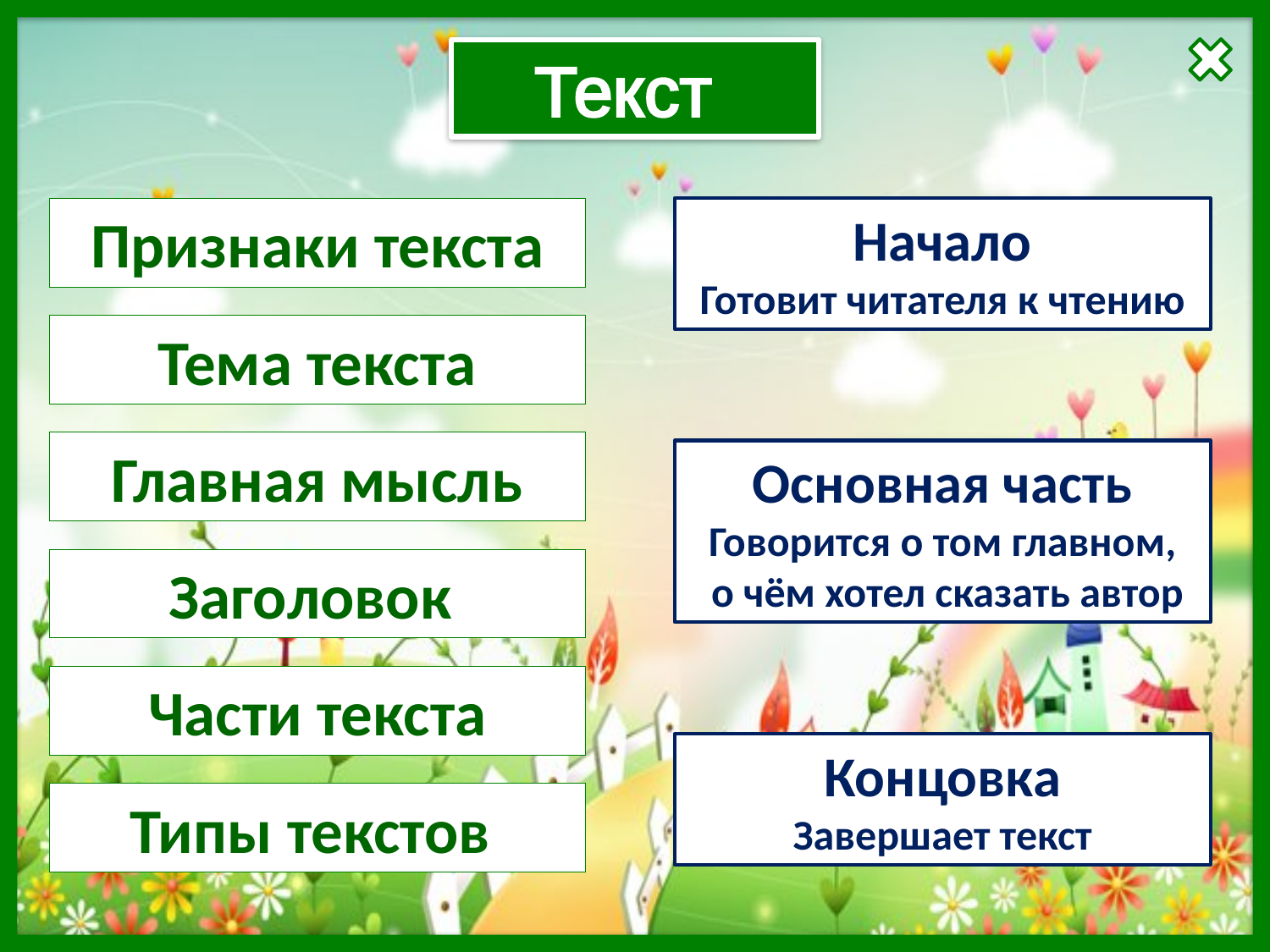

Текст
Признаки текста
Начало
Готовит читателя к чтению
Тема текста
Главная мысль
Основная часть
Говорится о том главном,
 о чём хотел сказать автор
Заголовок
Части текста
Концовка
Завершает текст
Типы текстов